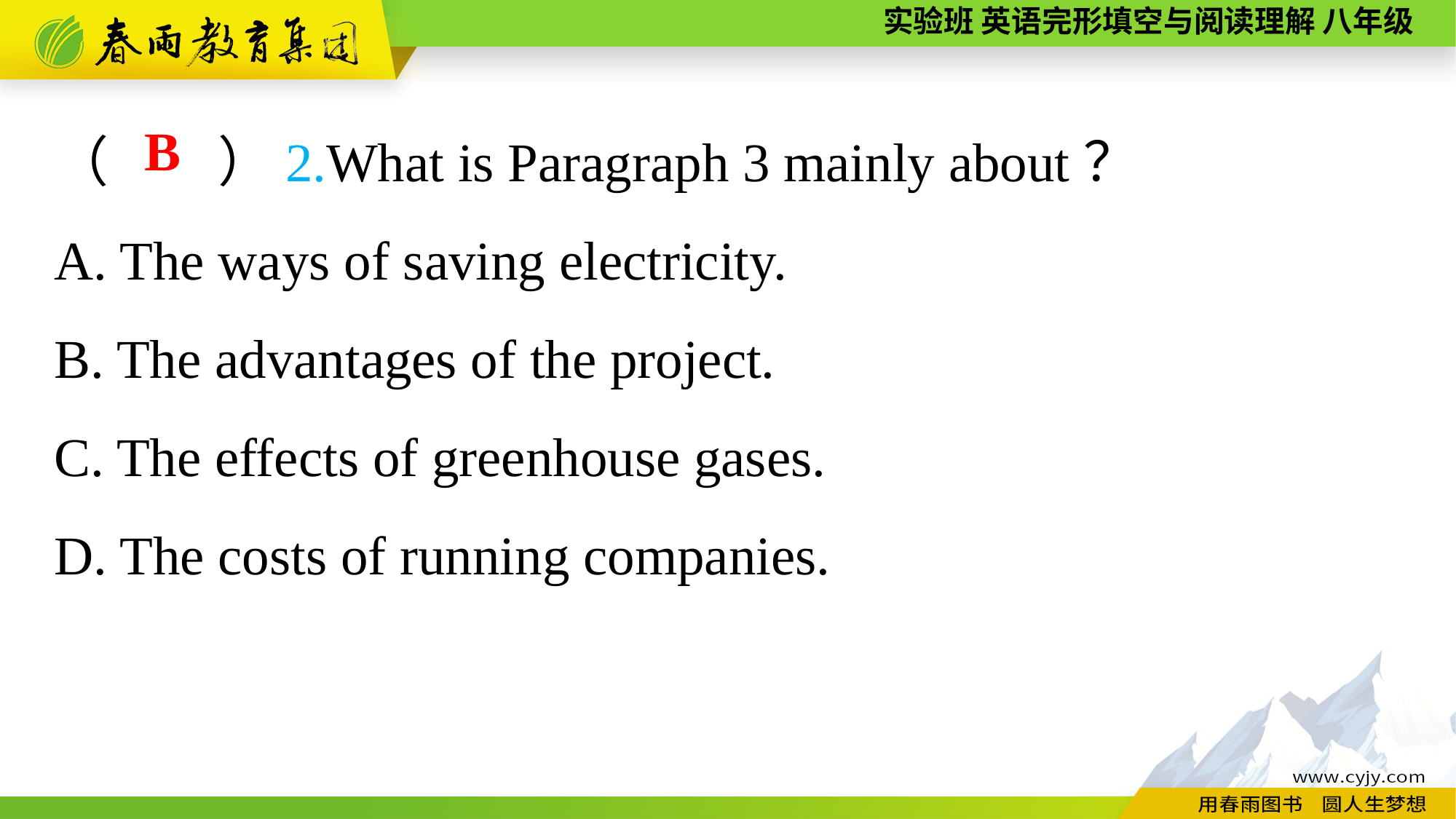

（　　）2.What is Paragraph 3 mainly about？
A. The ways of saving electricity.
B. The advantages of the project.
C. The effects of greenhouse gases.
D. The costs of running companies.
B